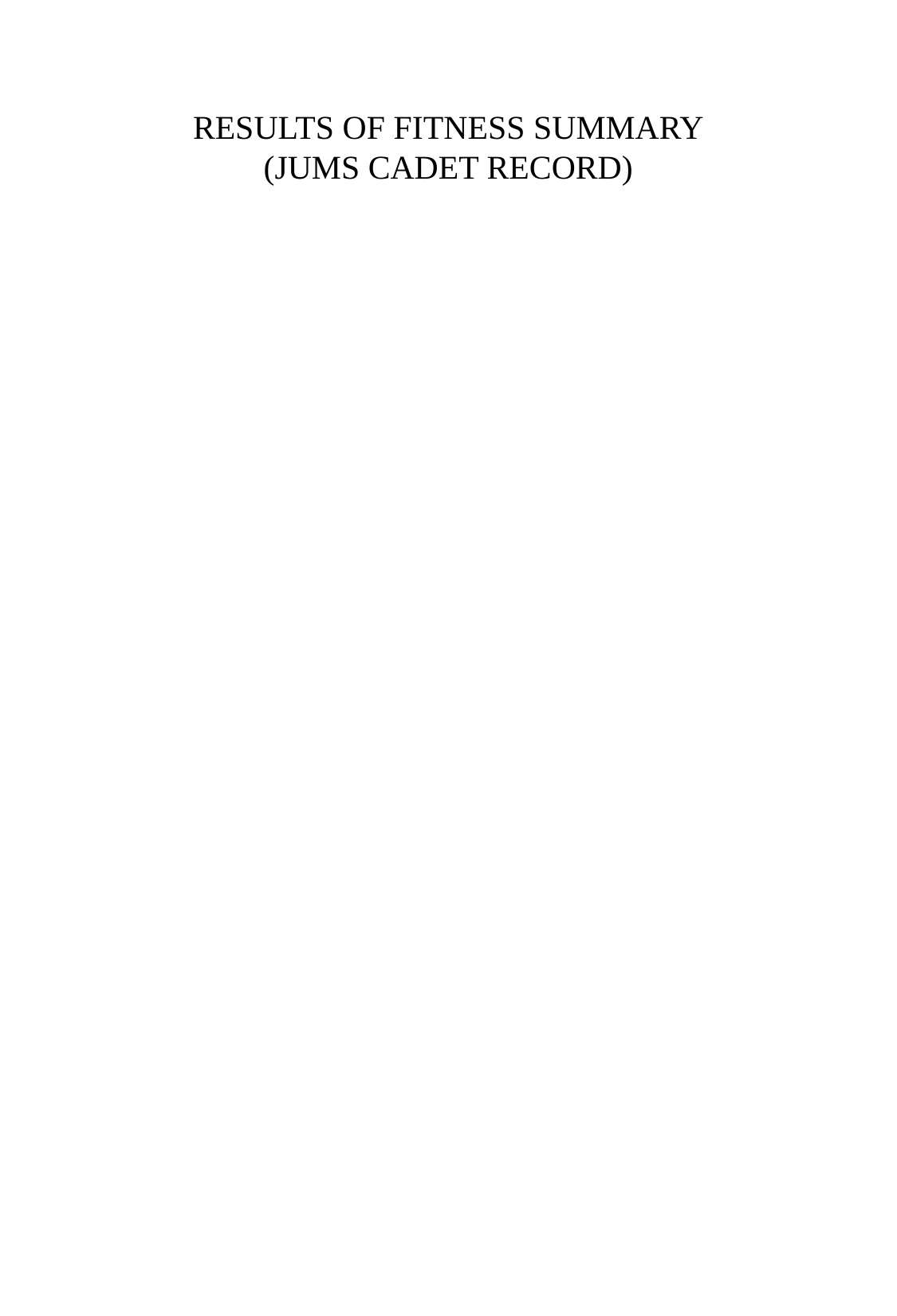

RESULTS OF FITNESS SUMMARY
(JUMS CADET RECORD)